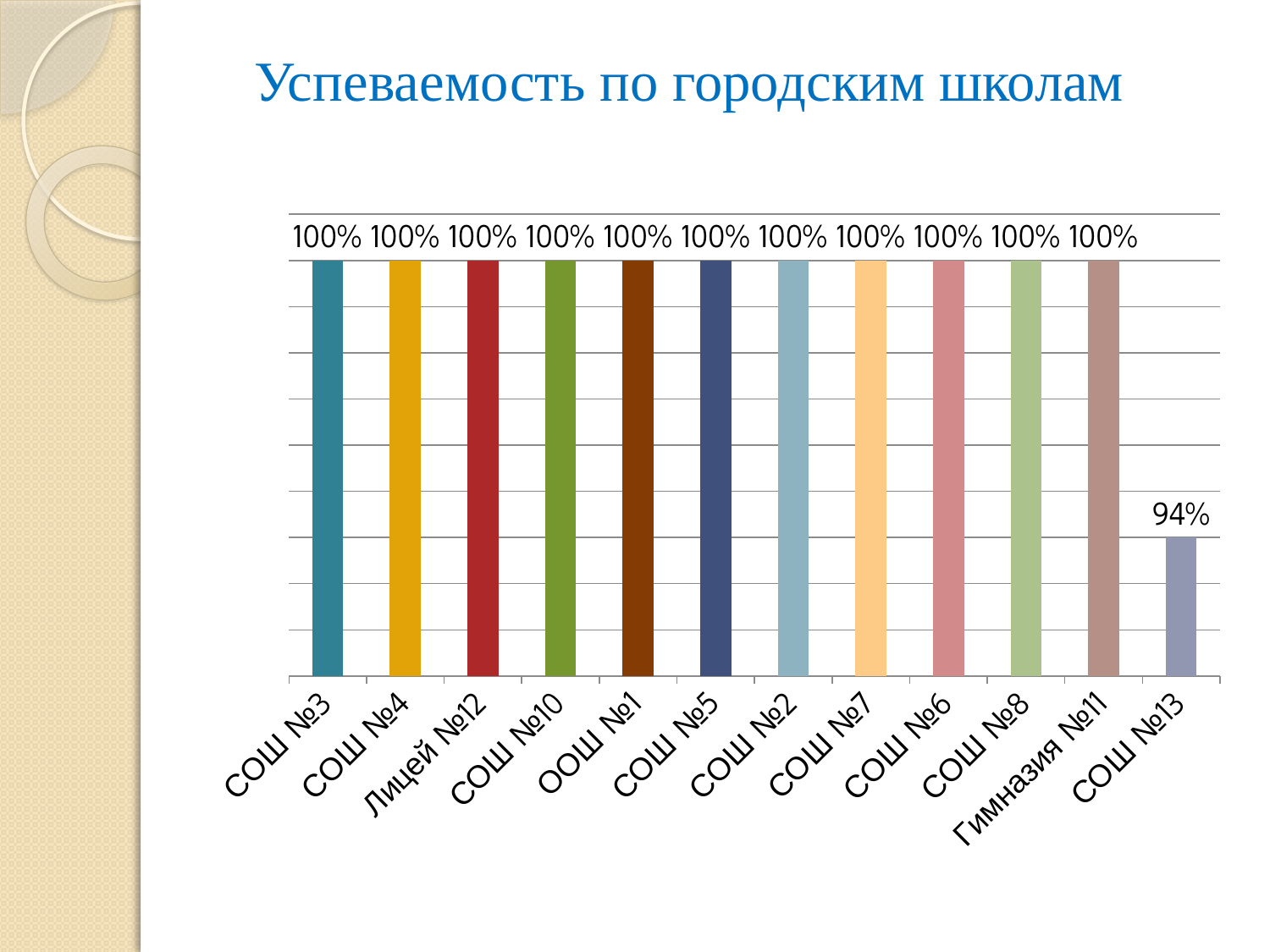

# Успеваемость по городским школам

### Chart

| Category | Ряд 1 |
|---|---|
| СОШ №3 | 1.0 |
| СОШ №4 | 1.0 |
| Лицей №12 | 1.0 |
| СОШ №10 | 1.0 |
| ООШ №1 | 1.0 |
| СОШ №5 | 1.0 |
| СОШ №2 | 1.0 |
| СОШ №7 | 1.0 |
| СОШ №6 | 1.0 |
| СОШ №8 | 1.0 |
| Гимназия №11 | 1.0 |
| СОШ №13 | 0.9400000000000005 |